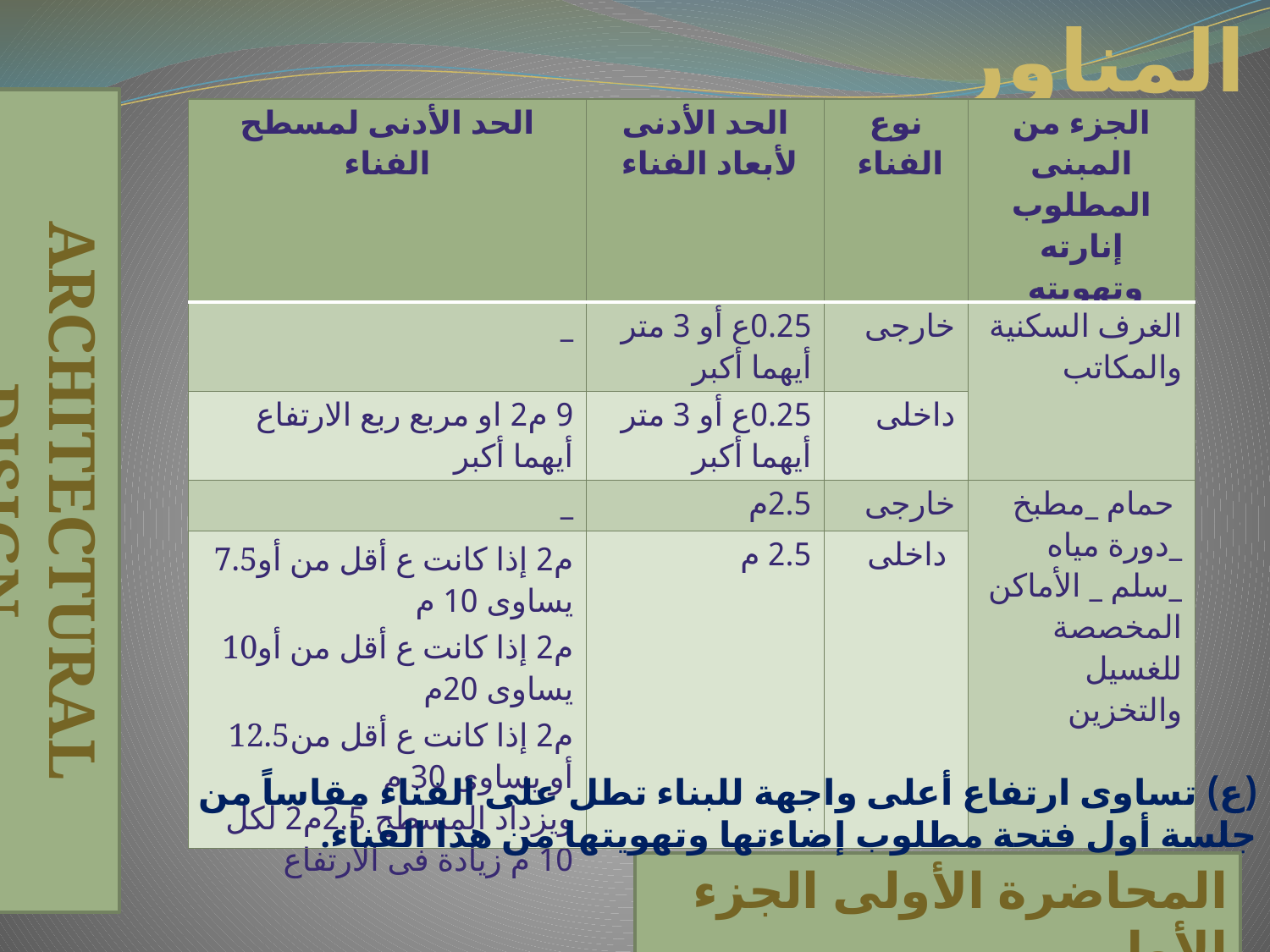

# المناور
| الحد الأدنى لمسطح الفناء | الحد الأدنى لأبعاد الفناء | نوع الفناء | الجزء من المبنى المطلوب إنارته وتهويته |
| --- | --- | --- | --- |
| \_ | 0.25ع أو 3 متر أيهما أكبر | خارجى | الغرف السكنية والمكاتب |
| 9 م2 او مربع ربع الارتفاع أيهما أكبر | 0.25ع أو 3 متر أيهما أكبر | داخلى |  |
| \_ | 2.5م | خارجى | حمام \_مطبخ \_دورة مياه \_سلم \_ الأماكن المخصصة للغسيل والتخزين |
| 7.5م2 إذا كانت ع أقل من أو يساوى 10 م 10م2 إذا كانت ع أقل من أو يساوى 20م 12.5م2 إذا كانت ع أقل من أو يساوى 30 م ويزداد المسطح 2.5م2 لكل 10 م زيادة فى الارتفاع | 2.5 م | داخلى |  |

Architectural Disign
(ع) تساوى ارتفاع أعلى واجهة للبناء تطل على الفناء مقاساً من جلسة أول فتحة مطلوب إضاءتها وتهويتها من هذا الفناء.

المحاضرة الأولى الجزء الأول